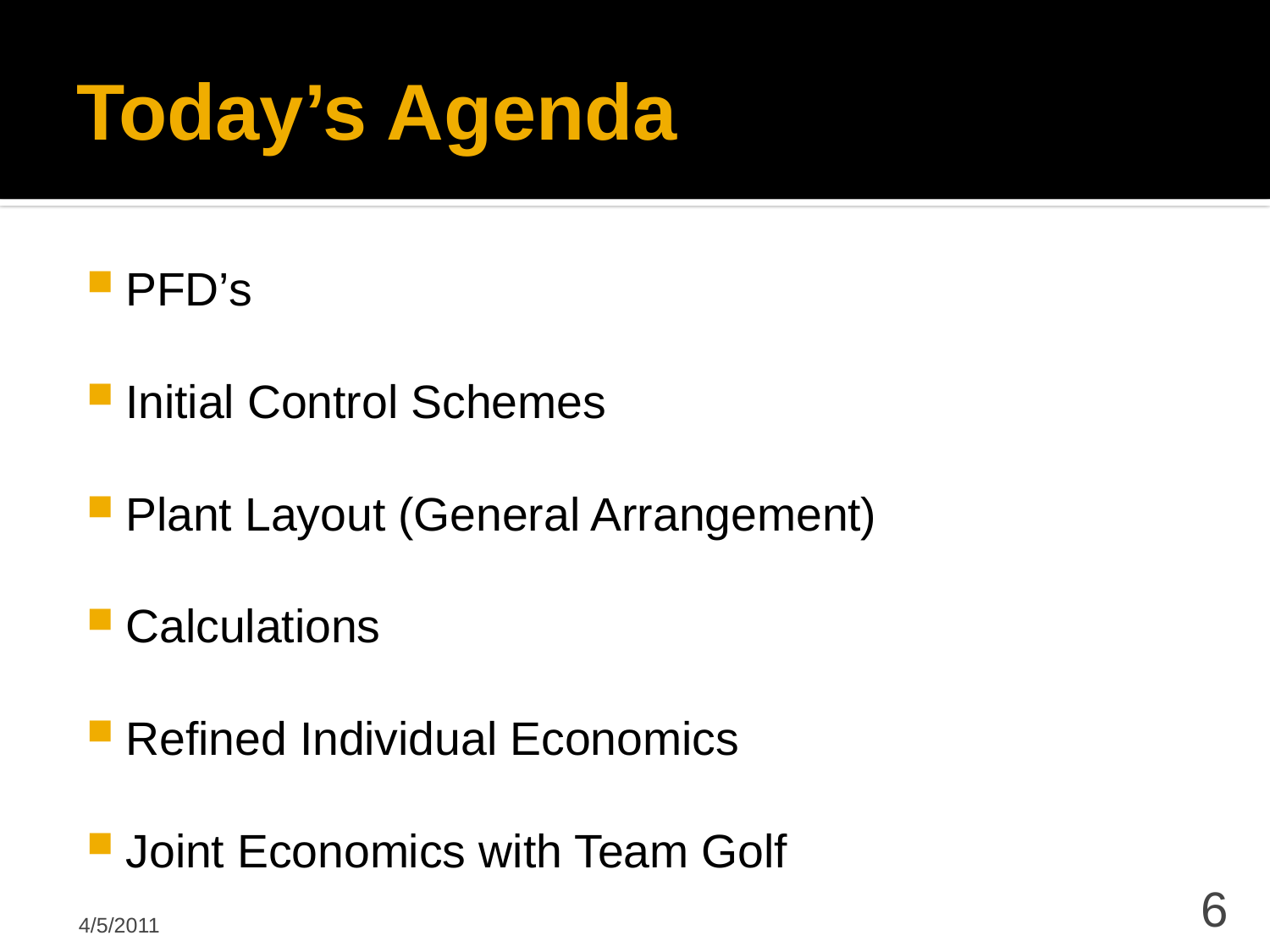

# Today’s Agenda
PFD’s

Initial Control Schemes

Plant Layout (General Arrangement)

Calculations

Refined Individual Economics

Joint Economics with Team Golf

4/5/2011
6